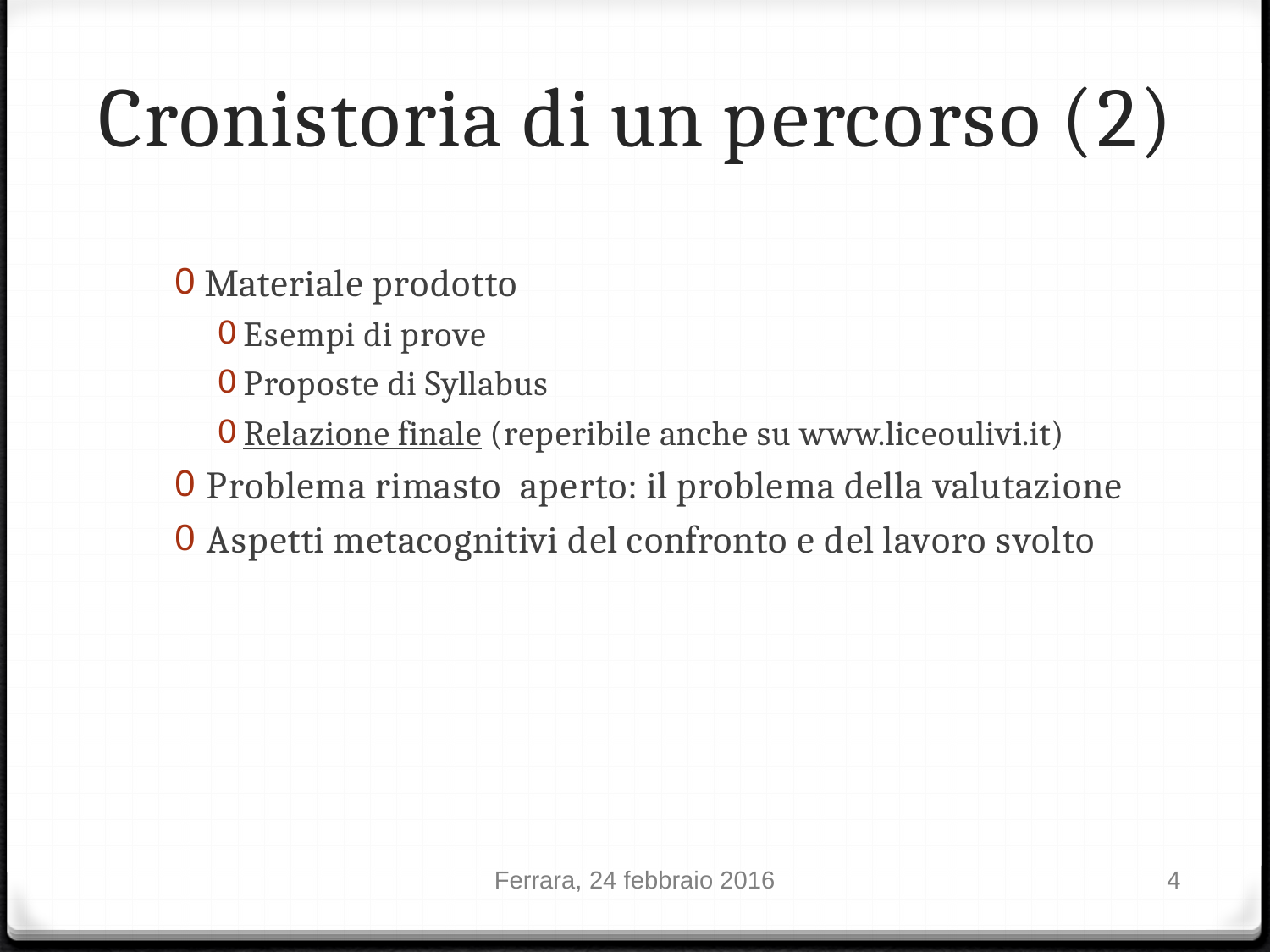

# Cronistoria di un percorso (2)
Materiale prodotto
Esempi di prove
Proposte di Syllabus
Relazione finale (reperibile anche su www.liceoulivi.it)
Problema rimasto  aperto: il problema della valutazione
Aspetti metacognitivi del confronto e del lavoro svolto

Ferrara, 24 febbraio 2016
4